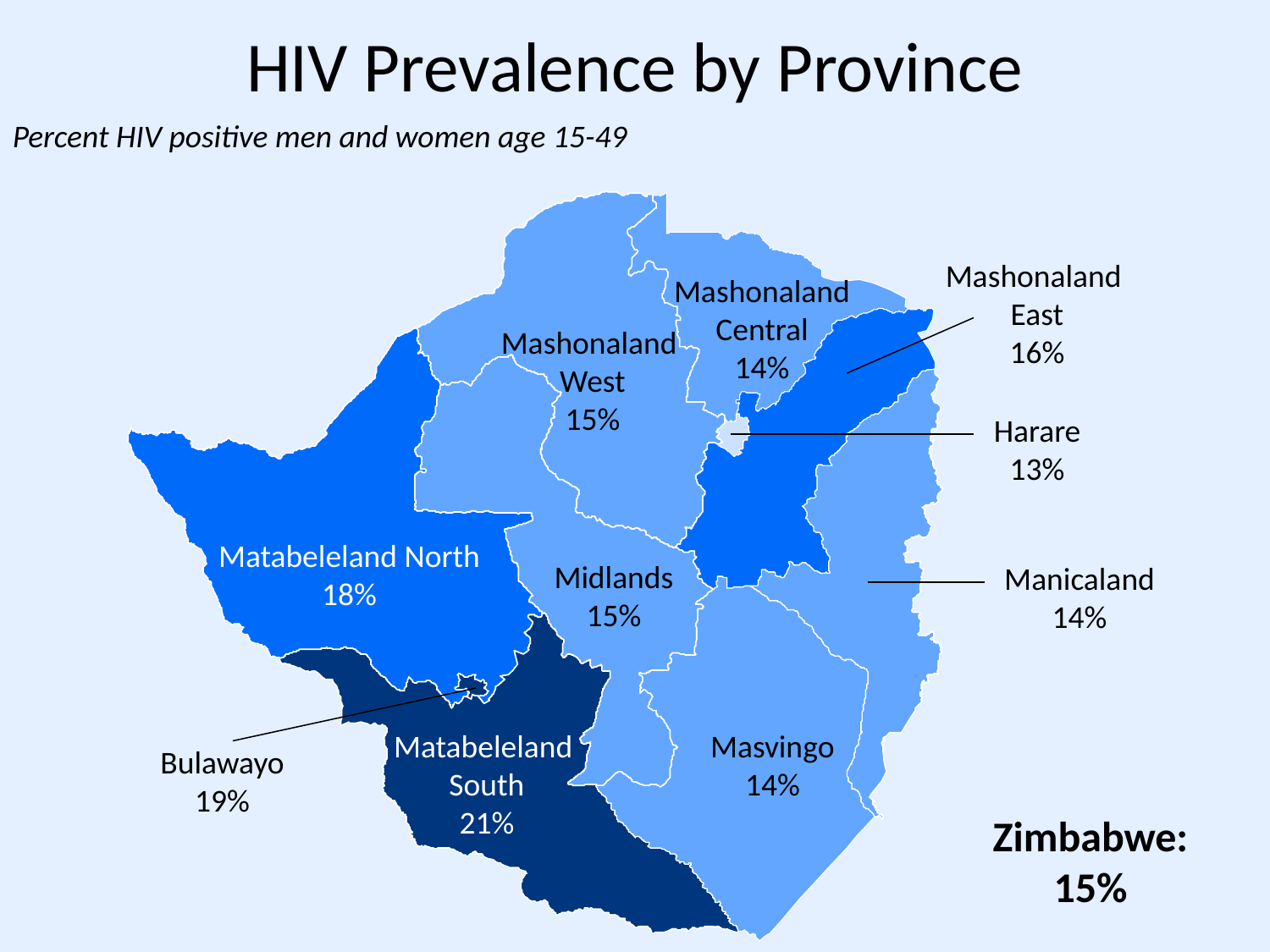

# HIV Prevalence by Province
Percent HIV positive men and women age 15-49

Mashonaland
East
16%
Mashonaland Central
14%

Mashonaland
West
15%

Harare
13%

Matabeleland North
18%
Midlands
15%
Manicaland
14%

Matabeleland
South
21%
Masvingo
14%
Bulawayo
19%
Zimbabwe:
15%